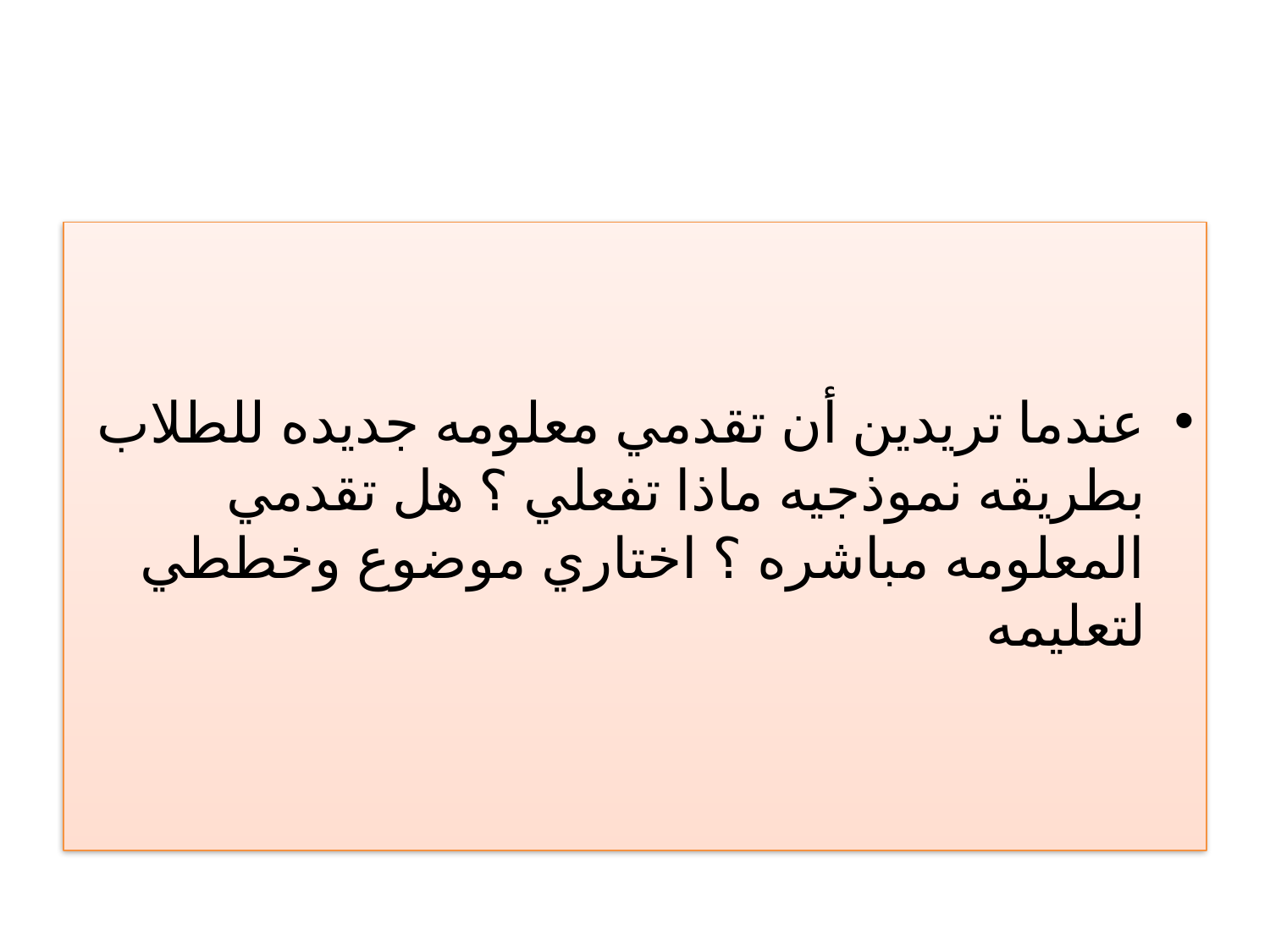

عندما تريدين أن تقدمي معلومه جديده للطلاب بطريقه نموذجيه ماذا تفعلي ؟ هل تقدمي المعلومه مباشره ؟ اختاري موضوع وخططي لتعليمه